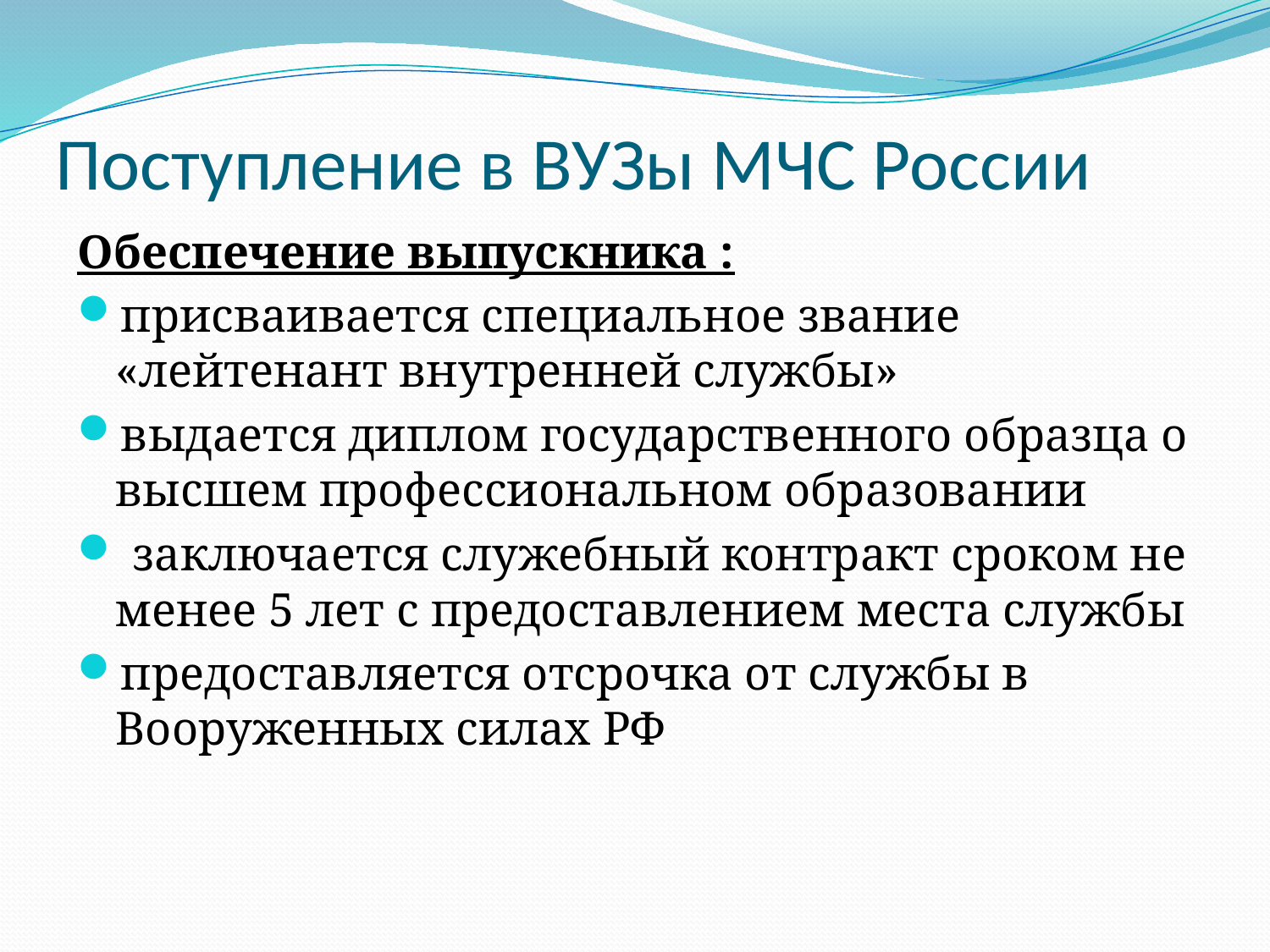

# Поступление в ВУЗы МЧС России
Обеспечение выпускника :
присваивается специальное звание «лейтенант внутренней службы»
выдается диплом государственного образца о высшем профессиональном образовании
 заключается служебный контракт сроком не менее 5 лет с предоставлением места службы
предоставляется отсрочка от службы в Вооруженных силах РФ